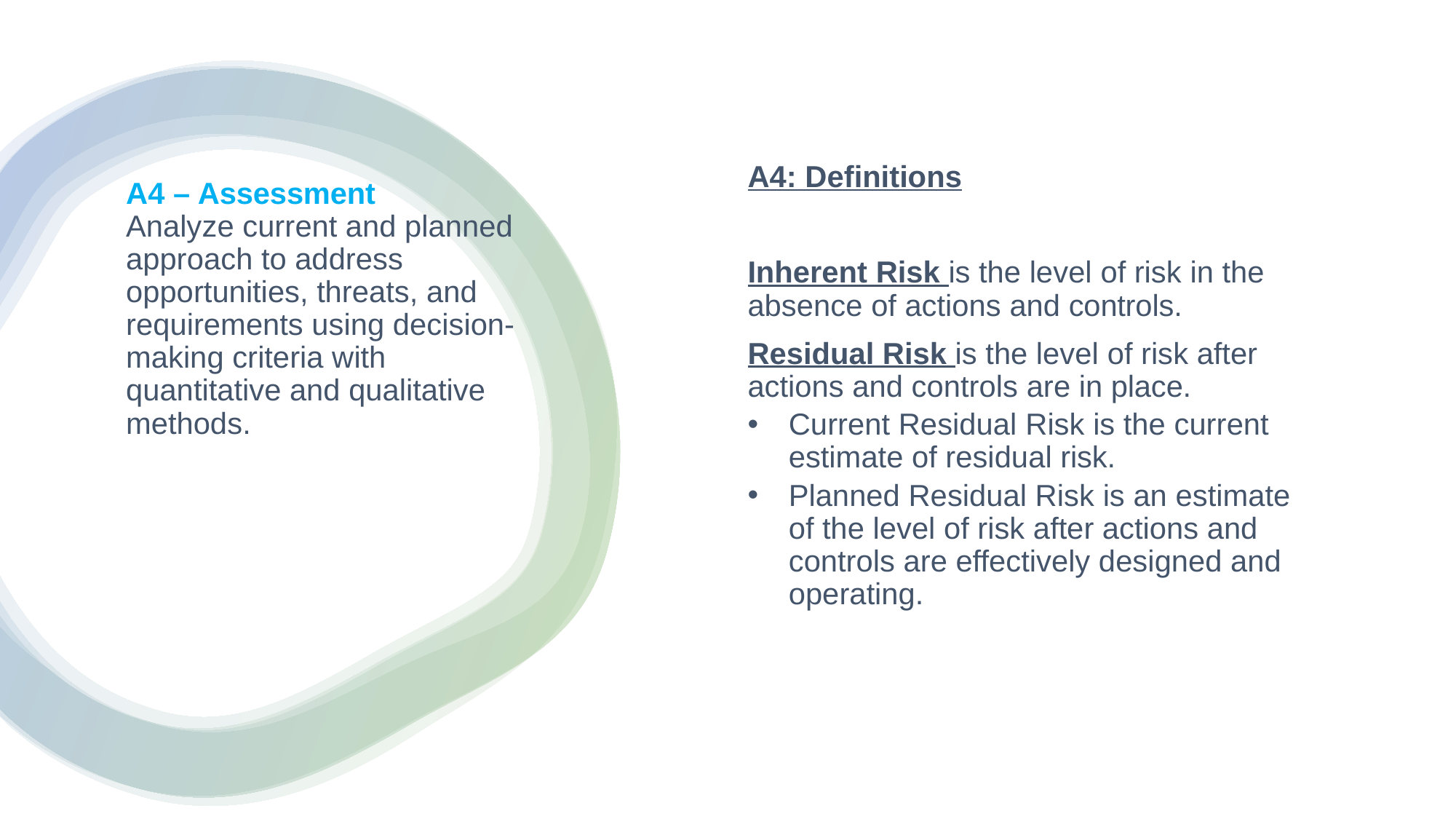

A4: Definitions

Inherent Risk is the level of risk in the absence of actions and controls.
Residual Risk is the level of risk after actions and controls are in place.
Current Residual Risk is the current estimate of residual risk.
Planned Residual Risk is an estimate of the level of risk after actions and controls are effectively designed and operating.

# A4 – Assessment Analyze current and planned approach to address opportunities, threats, and requirements using decision-making criteria with quantitative and qualitative methods.